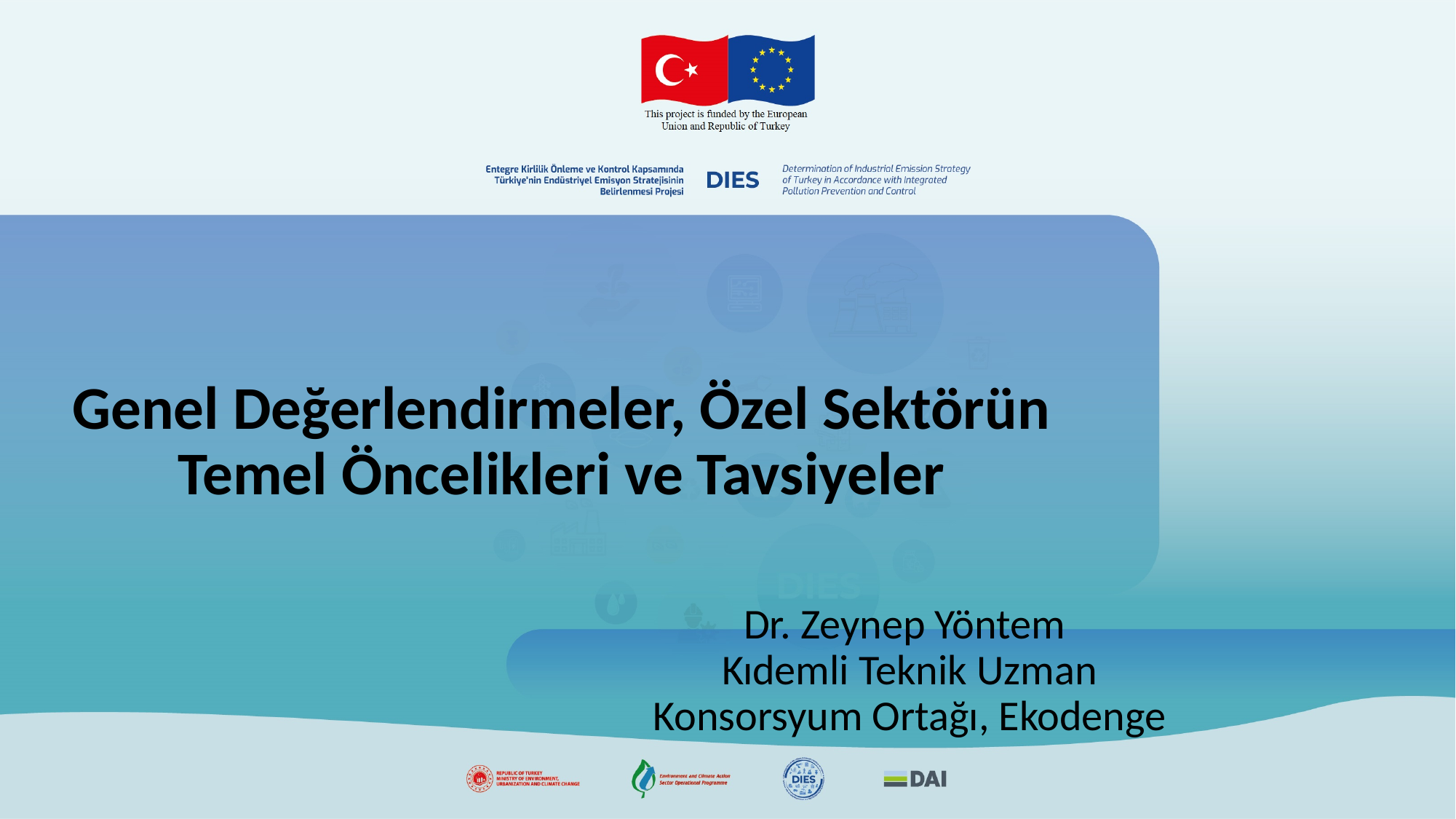

Genel Değerlendirmeler, Özel Sektörün Temel Öncelikleri ve Tavsiyeler
# Dr. Zeynep Yöntem Kıdemli Teknik Uzman Konsorsyum Ortağı, Ekodenge